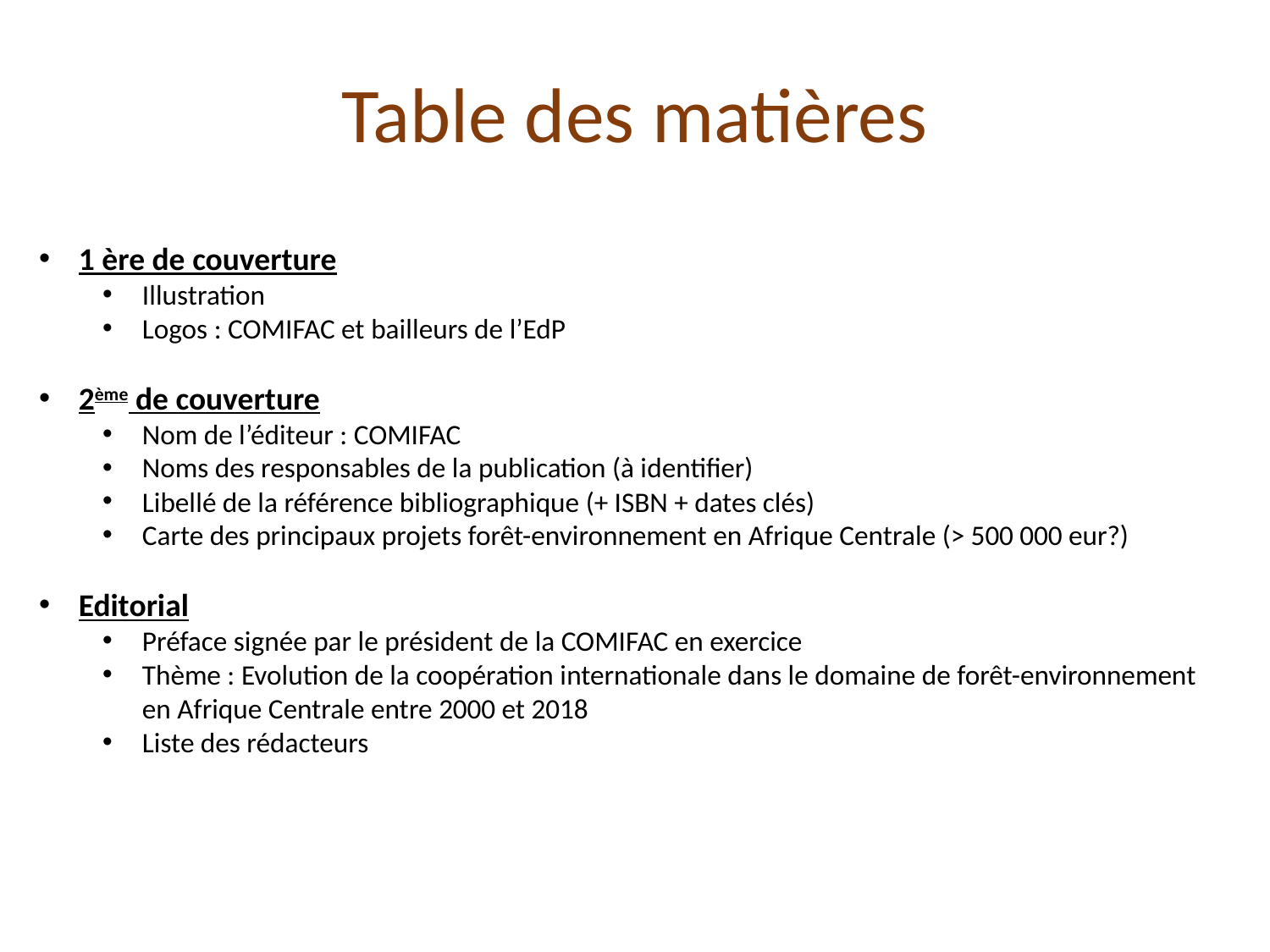

# Table des matières
1 ère de couverture
Illustration
Logos : COMIFAC et bailleurs de l’EdP

2ème de couverture
Nom de l’éditeur : COMIFAC
Noms des responsables de la publication (à identifier)
Libellé de la référence bibliographique (+ ISBN + dates clés)
Carte des principaux projets forêt-environnement en Afrique Centrale (> 500 000 eur?)

Editorial
Préface signée par le président de la COMIFAC en exercice
Thème : Evolution de la coopération internationale dans le domaine de forêt-environnement en Afrique Centrale entre 2000 et 2018
Liste des rédacteurs